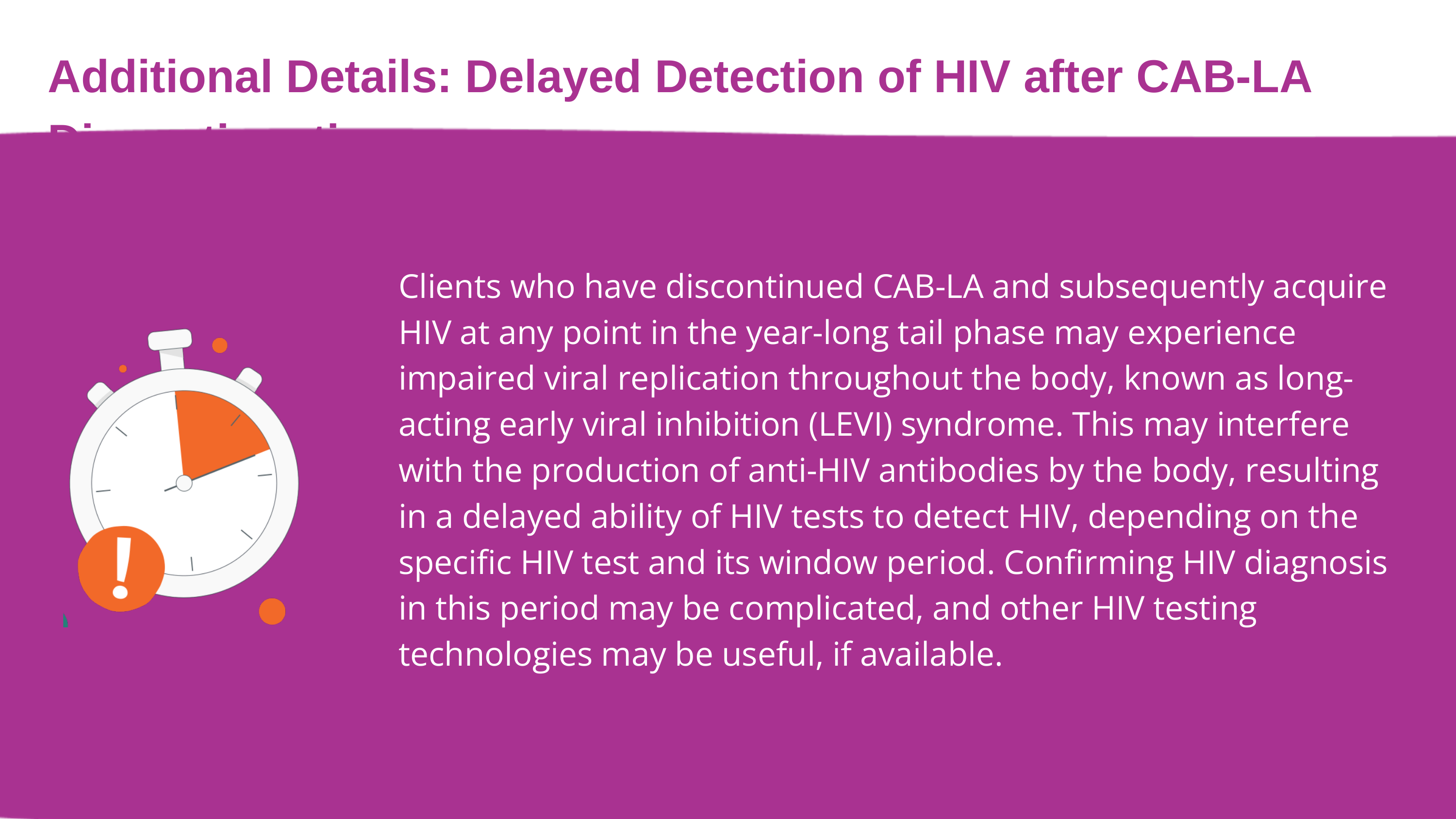

Additional Details: Delayed Detection of HIV after CAB-LA Discontinuation

Clients who have discontinued CAB-LA and subsequently acquire HIV at any point in the year-long tail phase may experience impaired viral replication throughout the body, known as long-acting early viral inhibition (LEVI) syndrome. This may interfere with the production of anti-HIV antibodies by the body, resulting in a delayed ability of HIV tests to detect HIV, depending on the specific HIV test and its window period. Confirming HIV diagnosis in this period may be complicated, and other HIV testing technologies may be useful, if available.